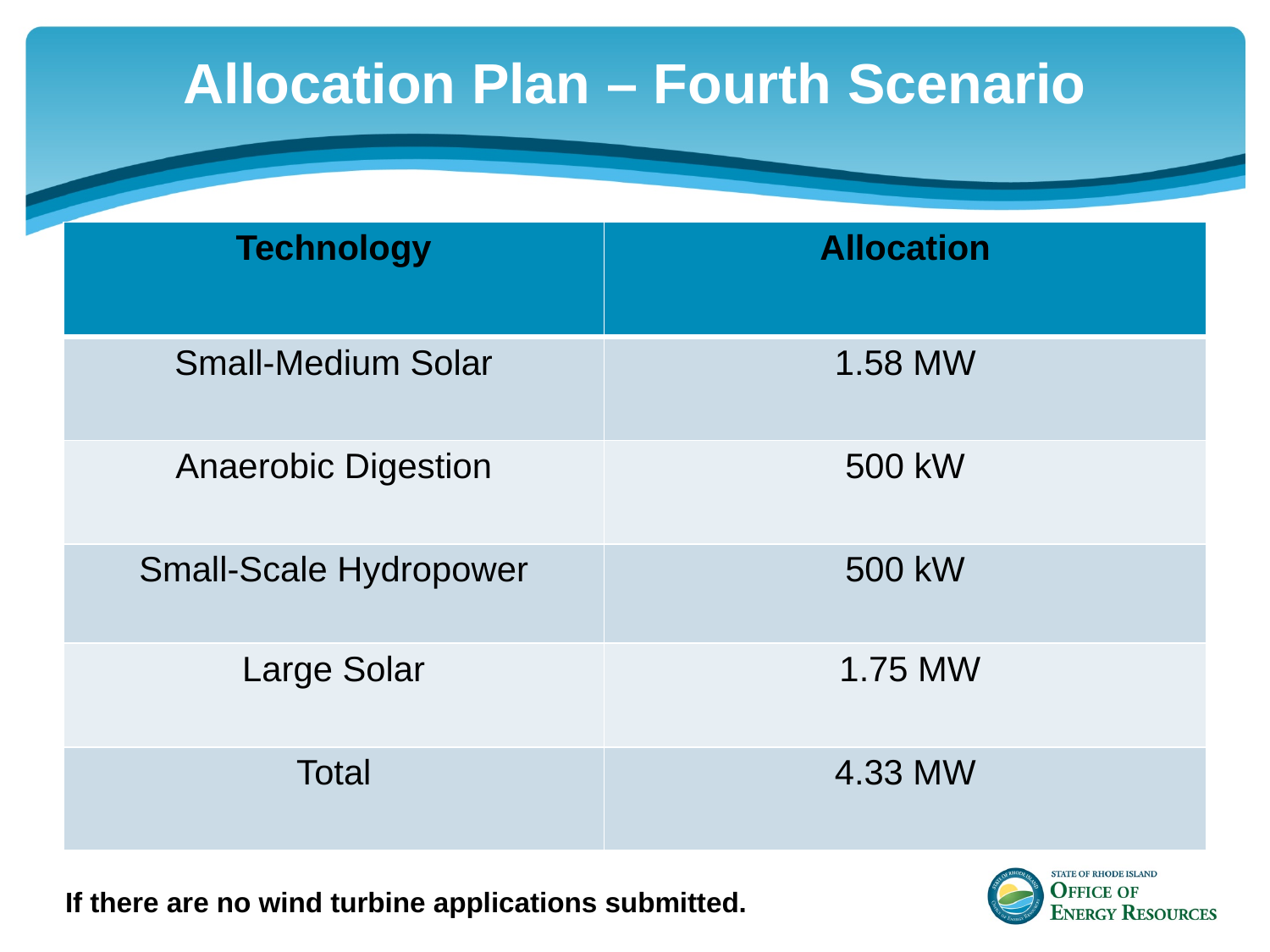

Allocation Plan – Fourth Scenario
| Technology | Allocation |
| --- | --- |
| Small-Medium Solar | 1.58 MW |
| Anaerobic Digestion | 500 kW |
| Small-Scale Hydropower | 500 kW |
| Large Solar | 1.75 MW |
| Total | 4.33 MW |
If there are no wind turbine applications submitted.